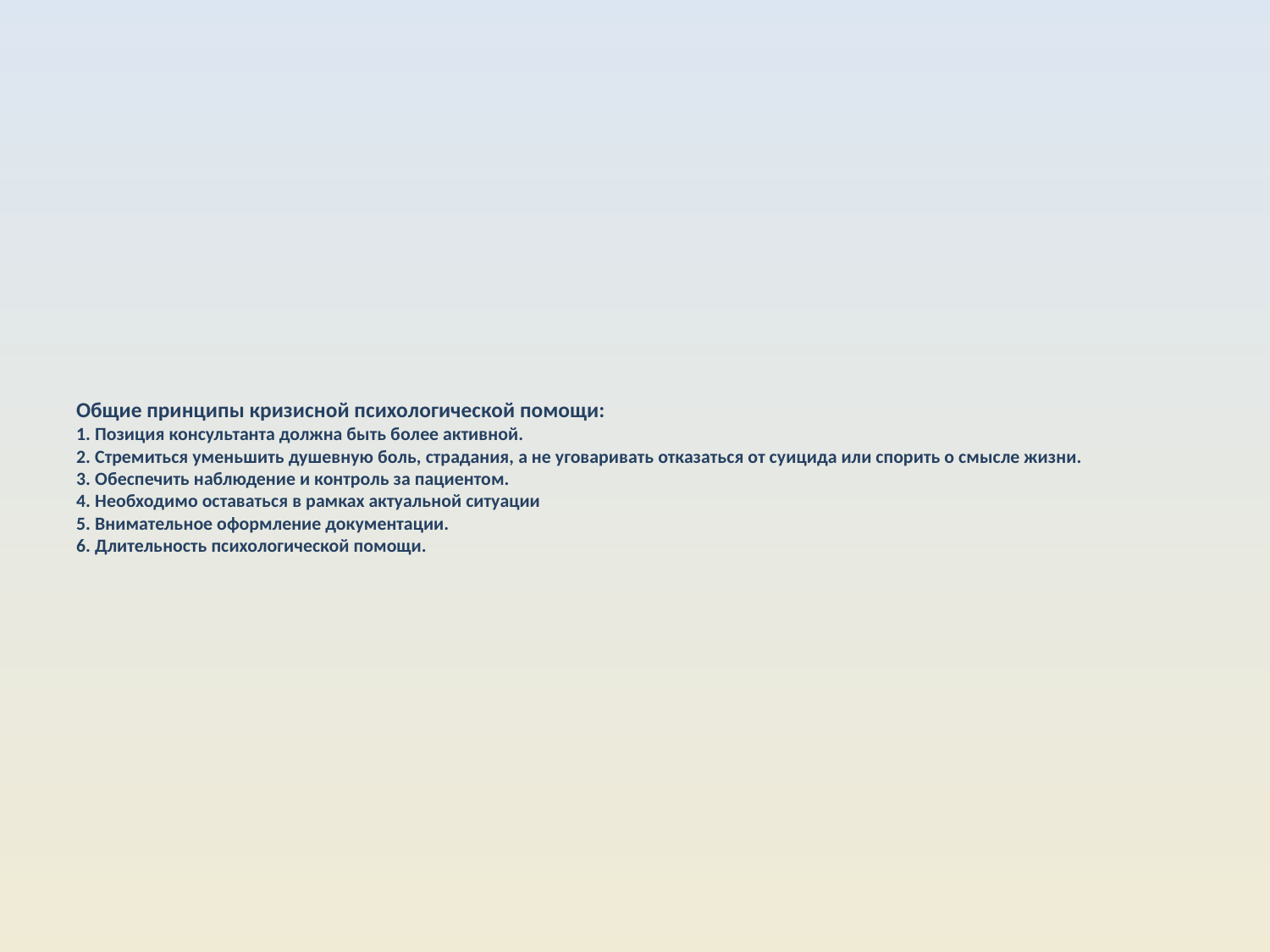

# Общие принципы кризисной психологической помощи: 1. Позиция консультанта должна быть более активной. 2. Стремиться уменьшить душевную боль, страдания, а не уговаривать отказаться от суицида или спорить о смысле жизни. 3. Обеспечить наблюдение и контроль за пациентом. 4. Необходимо оставаться в рамках актуальной ситуации 5. Внимательное оформление документации. 6. Длительность психологической помощи.